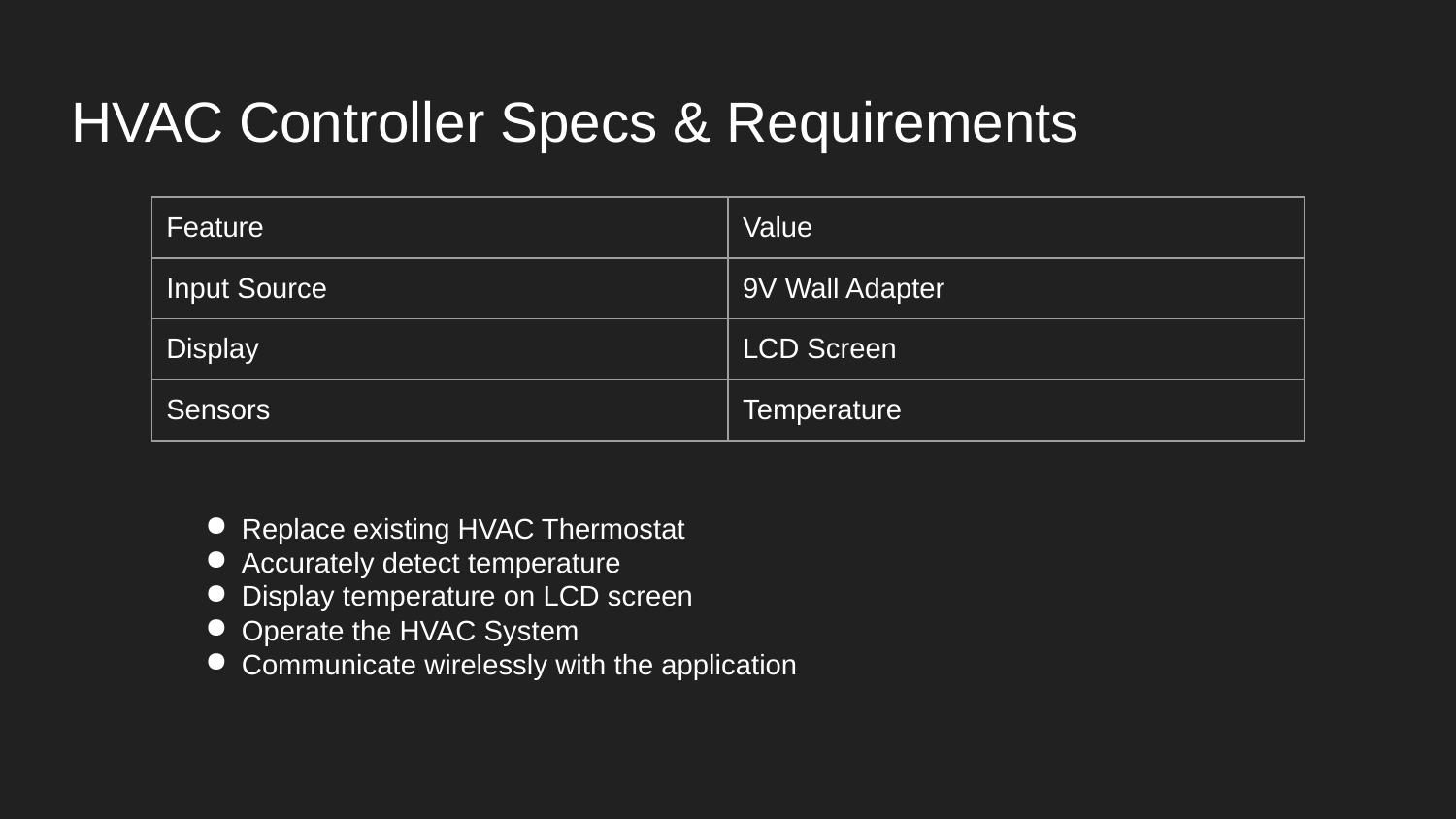

# HVAC Controller Specs & Requirements
| Feature | Value |
| --- | --- |
| Input Source | 9V Wall Adapter |
| Display | LCD Screen |
| Sensors | Temperature |
Replace existing HVAC Thermostat
Accurately detect temperature
Display temperature on LCD screen
Operate the HVAC System
Communicate wirelessly with the application